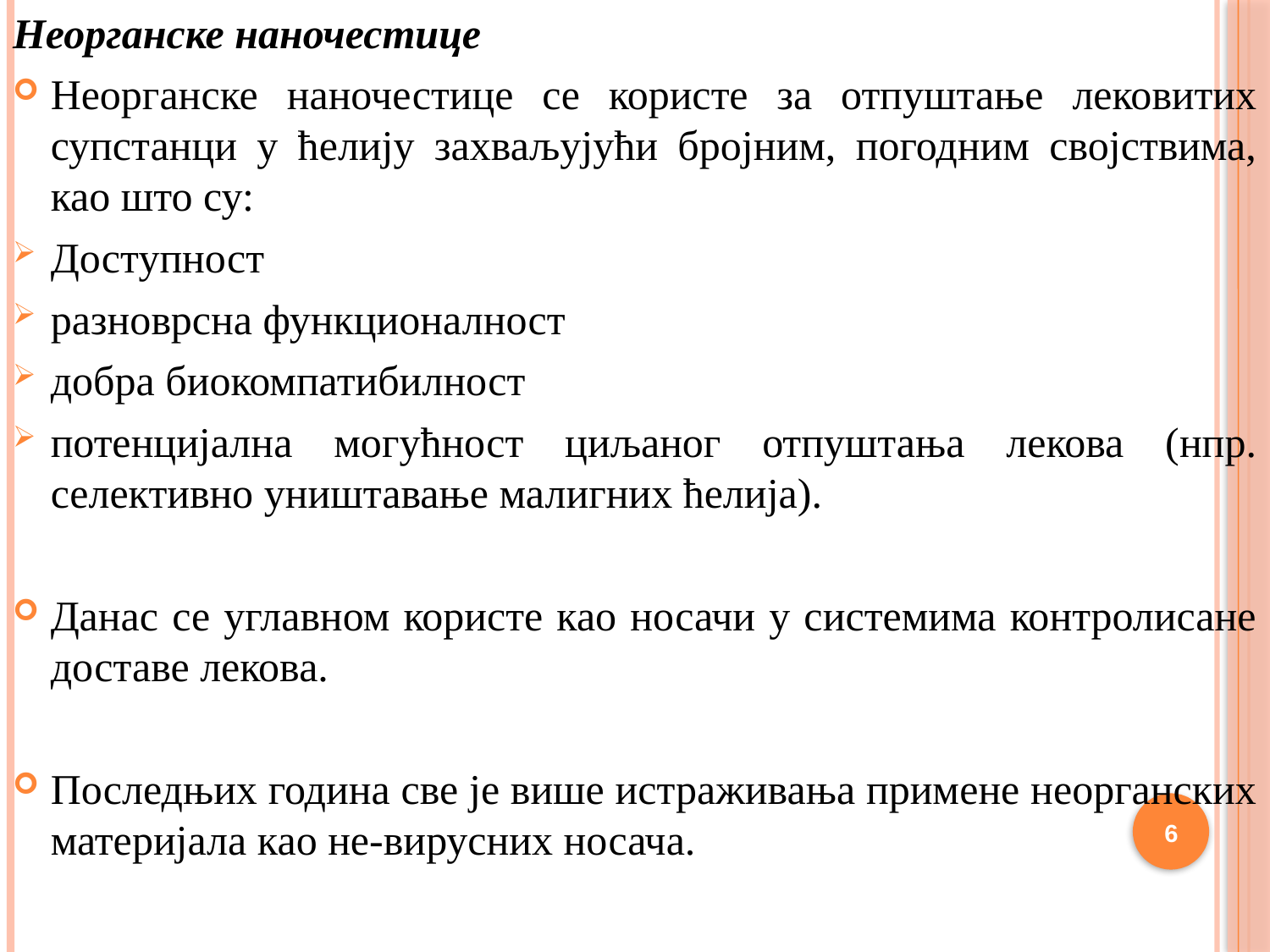

Неорганске наночестице
Неорганске наночестице се користе за отпуштање лековитих супстанци у ћелију захваљујући бројним, погодним својствима, као што су:
Доступност
разноврсна функционалност
добра биокомпатибилност
потенцијална могућност циљаног отпуштања лекова (нпр. селективно уништавање малигних ћелија).

Данас се углавном користе као носачи у системима контролисане доставе лекова.

Последњих година све је више истраживања примене неорганских материјала као не-вирусних носача.
6